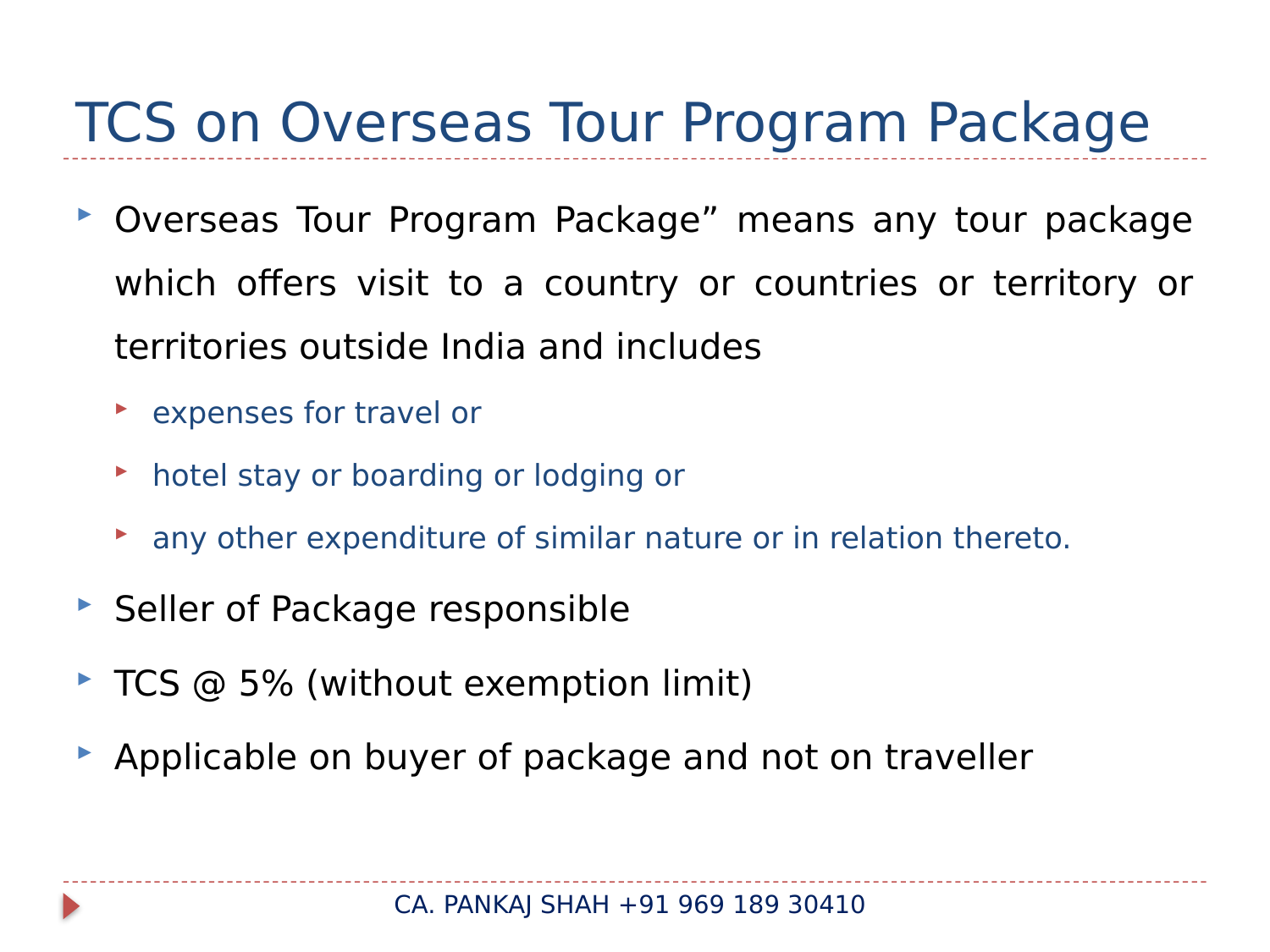

# TCS on Overseas Tour Program Package
Overseas Tour Program Package” means any tour package which offers visit to a country or countries or territory or territories outside India and includes
expenses for travel or
hotel stay or boarding or lodging or
any other expenditure of similar nature or in relation thereto.
Seller of Package responsible
TCS @ 5% (without exemption limit)
Applicable on buyer of package and not on traveller
CA. PANKAJ SHAH +91 969 189 30410